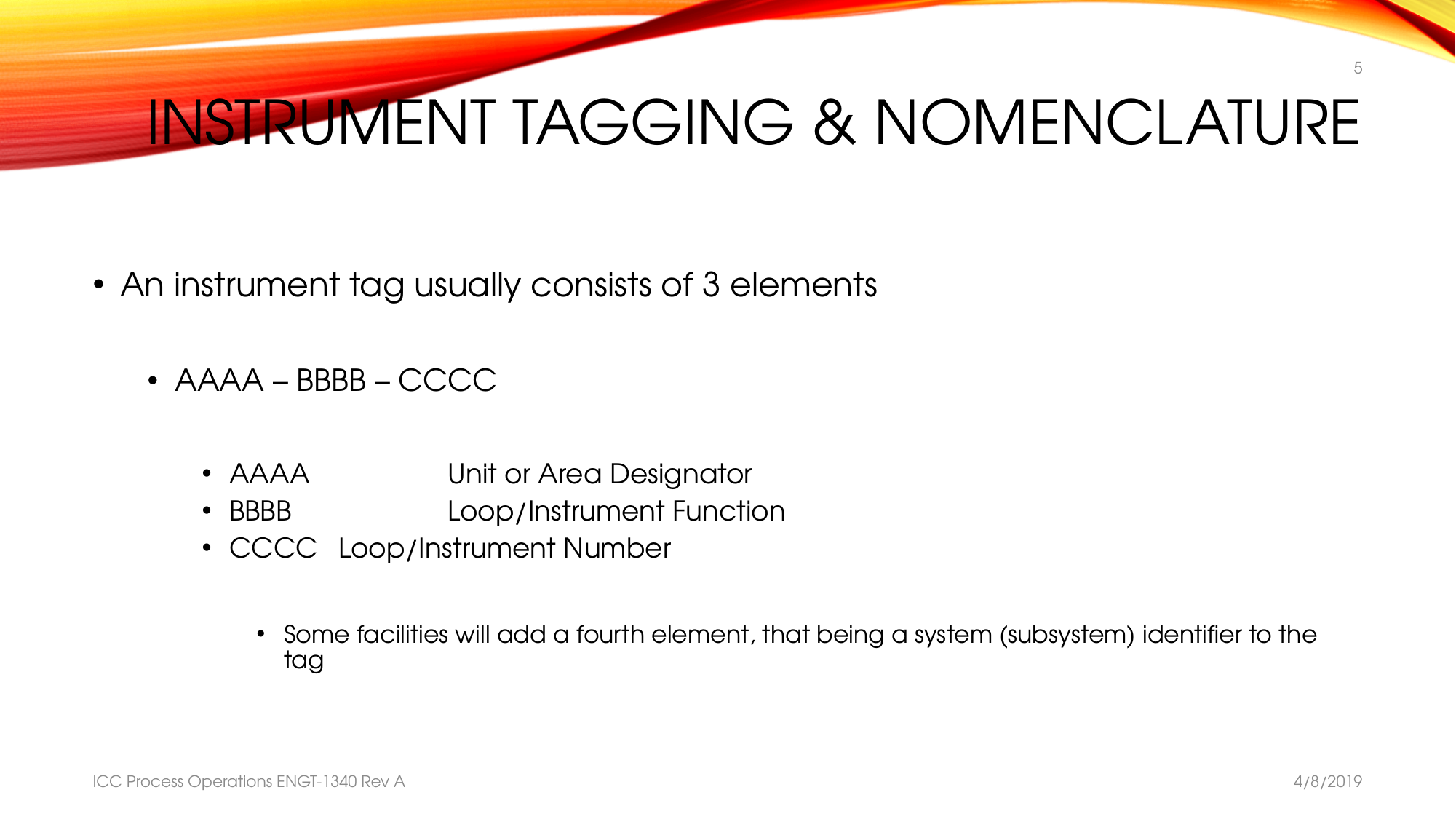

5
# Instrument tagging & nomenclature
An instrument tag usually consists of 3 elements

AAAA – BBBB – CCCC

AAAA		Unit or Area Designator
BBBB		Loop/Instrument Function
CCCC	Loop/Instrument Number

Some facilities will add a fourth element, that being a system (subsystem) identifier to the tag

ICC Process Operations ENGT-1340 Rev A
4/8/2019